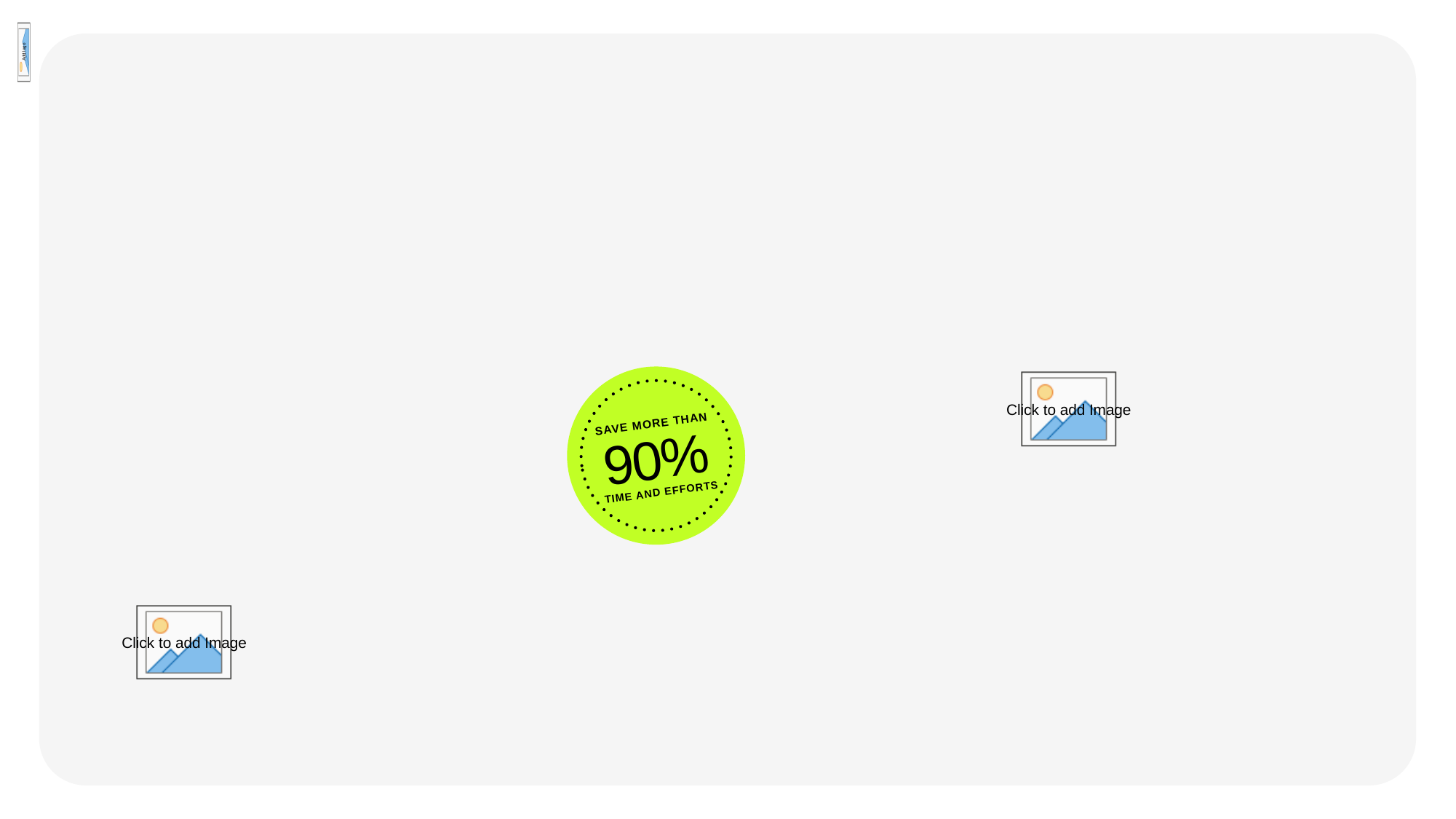

SAVE MORE THAN
90%
TIME AND EFFORTS